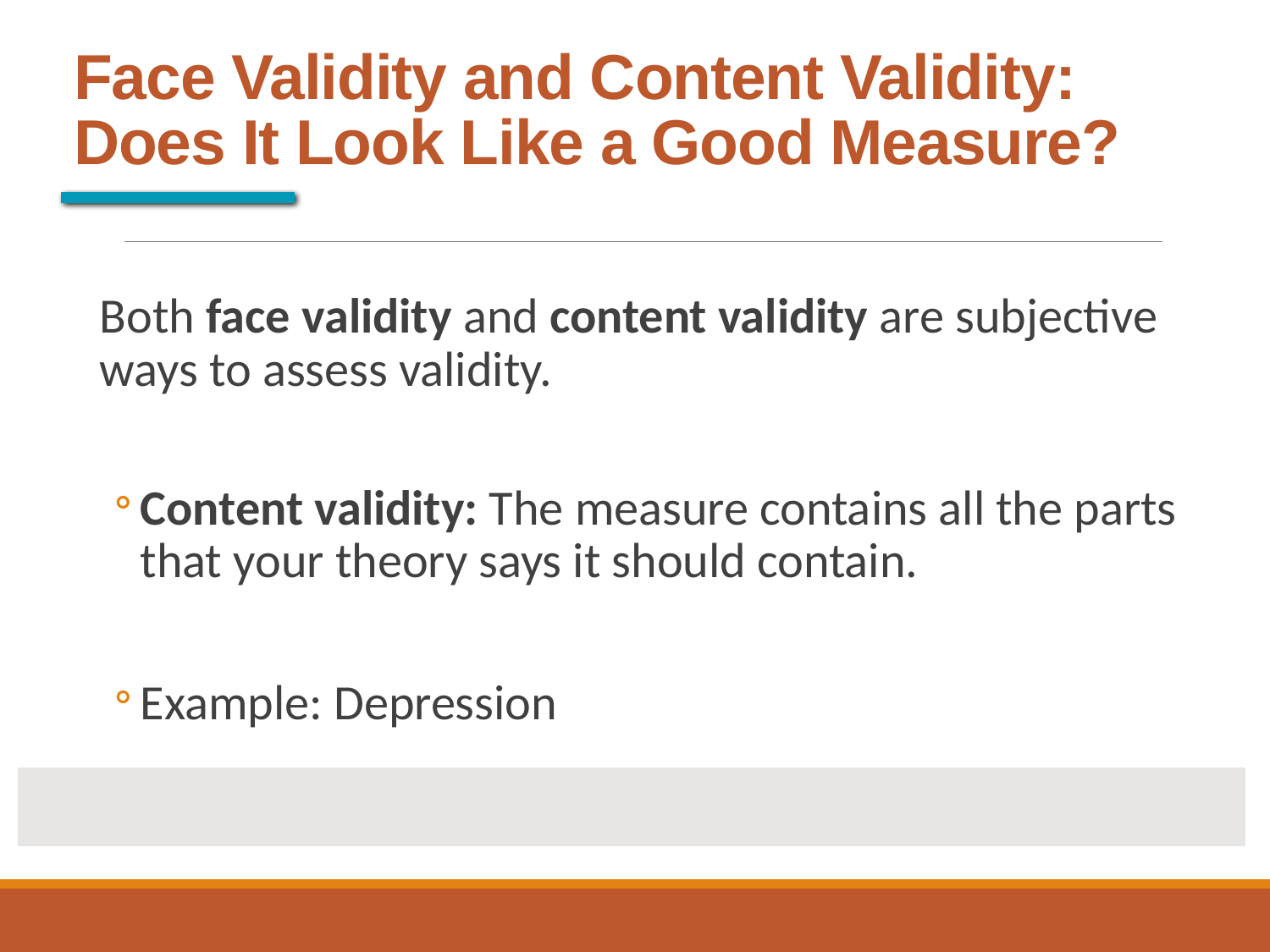

# Face Validity and Content Validity: Does It Look Like a Good Measure?
Both face validity and content validity are subjective ways to assess validity.

Content validity: The measure contains all the parts that your theory says it should contain.

Example: Depression